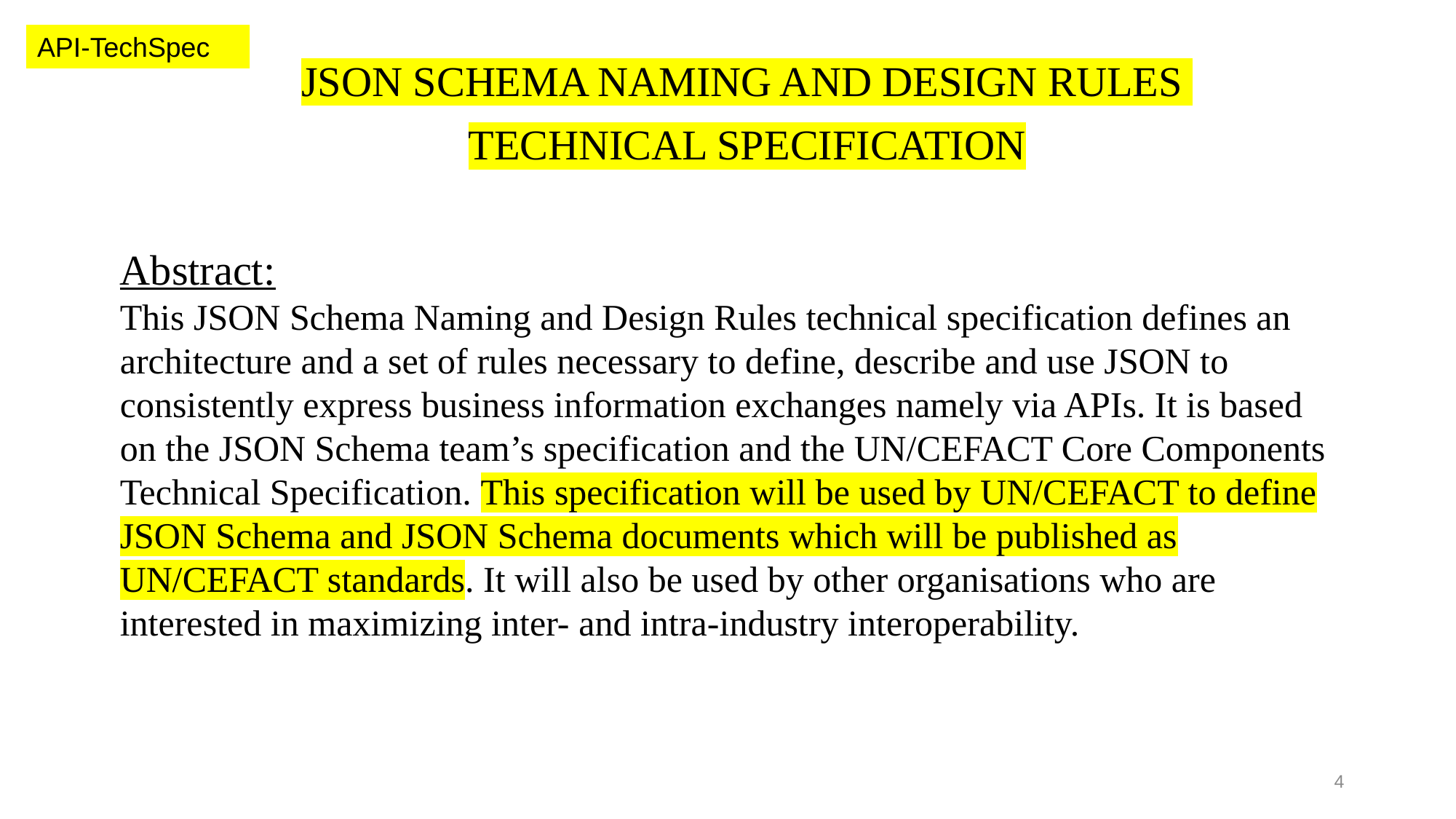

API-TechSpec
JSON Schema Naming and Design Rules
Technical Specification
Abstract:
This JSON Schema Naming and Design Rules technical specification defines an architecture and a set of rules necessary to define, describe and use JSON to consistently express business information exchanges namely via APIs. It is based on the JSON Schema team’s specification and the UN/CEFACT Core Components Technical Specification. This specification will be used by UN/CEFACT to define JSON Schema and JSON Schema documents which will be published as UN/CEFACT standards. It will also be used by other organisations who are interested in maximizing inter- and intra-industry interoperability.

4